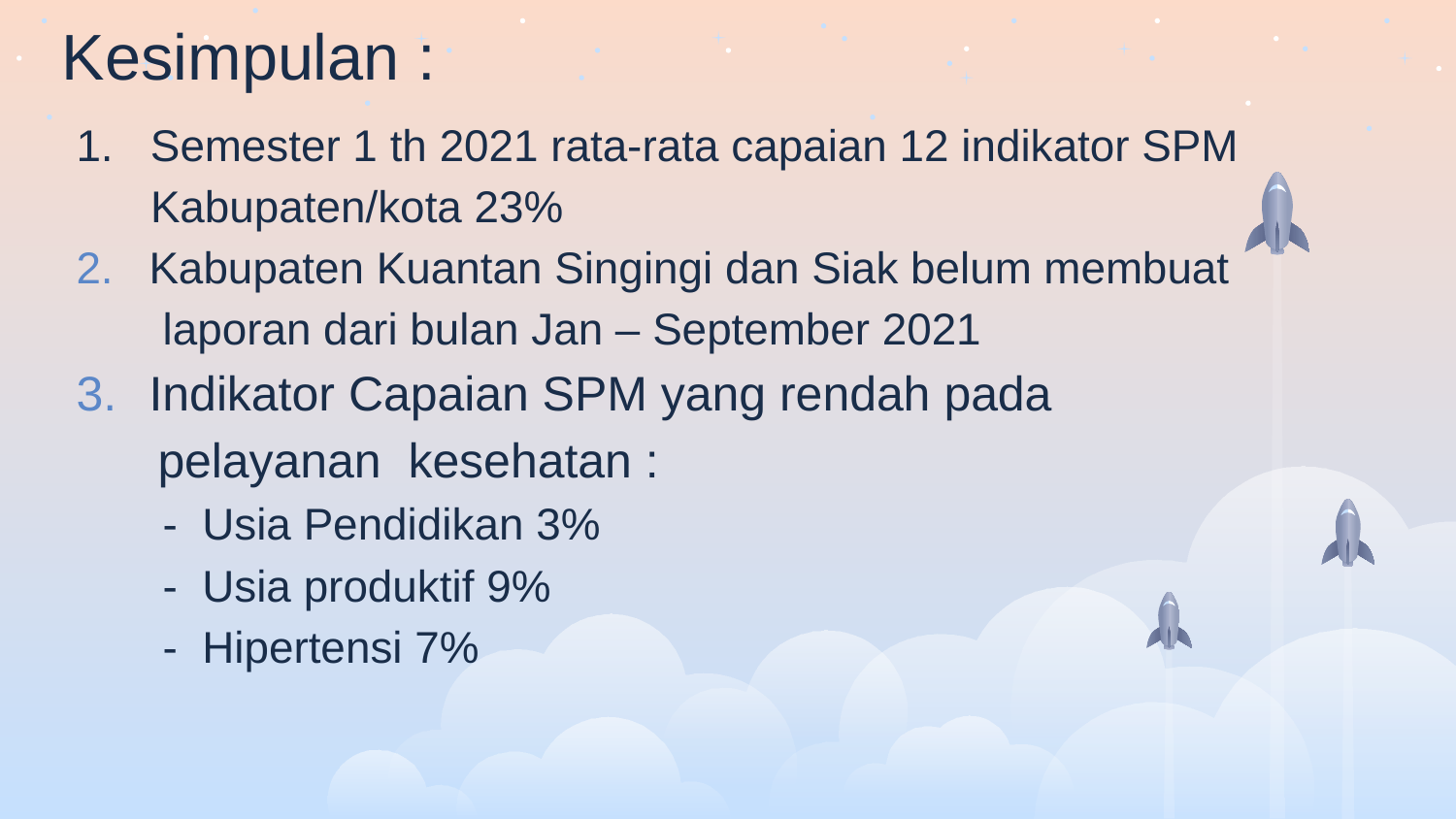

# Kesimpulan :
1.   Semester 1 th 2021 rata-rata capaian 12 indikator SPM
      Kabupaten/kota 23%
Kabupaten Kuantan Singingi dan Siak belum membuat
       laporan dari bulan Jan – September 2021
Indikator Capaian SPM yang rendah pada
      pelayanan  kesehatan :
       -  Usia Pendidikan 3%
       -  Usia produktif 9%
       -  Hipertensi 7%